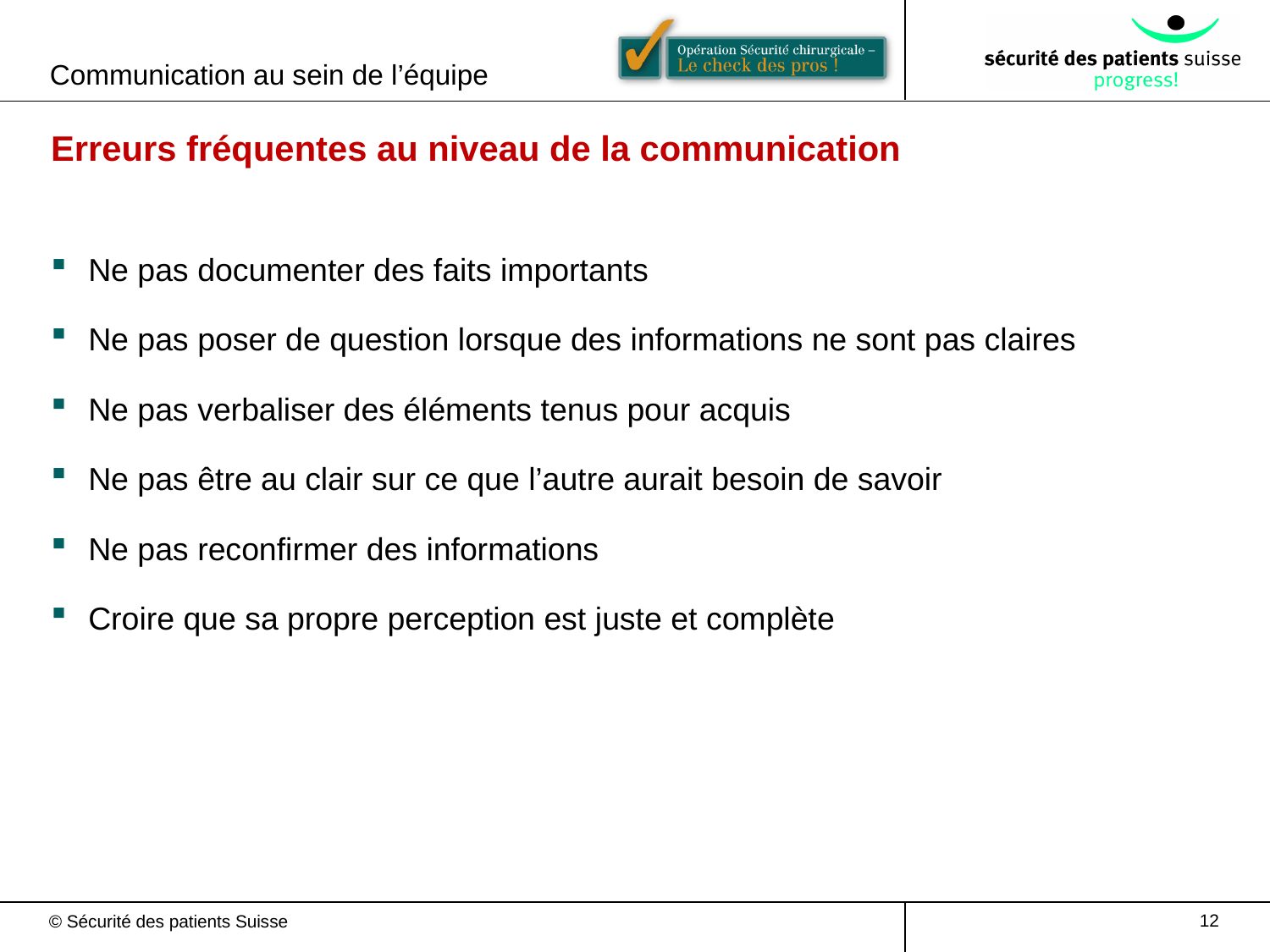

Communication au sein de l’équipe
Erreurs fréquentes au niveau de la communication

Ne pas documenter des faits importants
Ne pas poser de question lorsque des informations ne sont pas claires
Ne pas verbaliser des éléments tenus pour acquis
Ne pas être au clair sur ce que l’autre aurait besoin de savoir
Ne pas reconfirmer des informations
Croire que sa propre perception est juste et complète

12
© Sécurité des patients Suisse